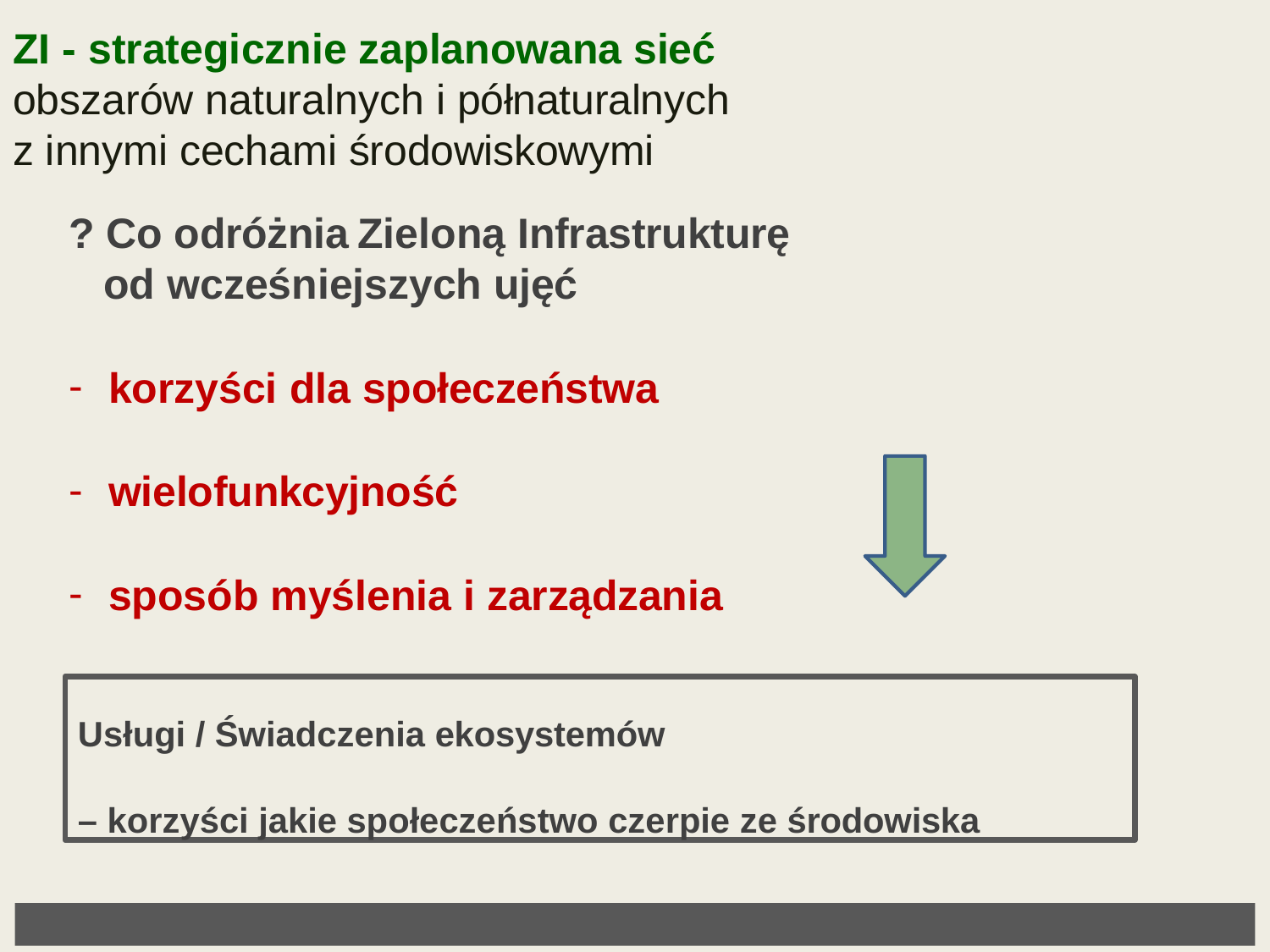

# ZI - strategicznie zaplanowana sieć obszarów naturalnych i półnaturalnych z innymi cechami środowiskowymi
? Co odróżnia	Zieloną Infrastrukturę od wcześniejszych ujęć

korzyści dla społeczeństwa

wielofunkcyjność

sposób myślenia i zarządzania

Usługi / Świadczenia ekosystemów

– korzyści jakie społeczeństwo czerpie ze środowiska